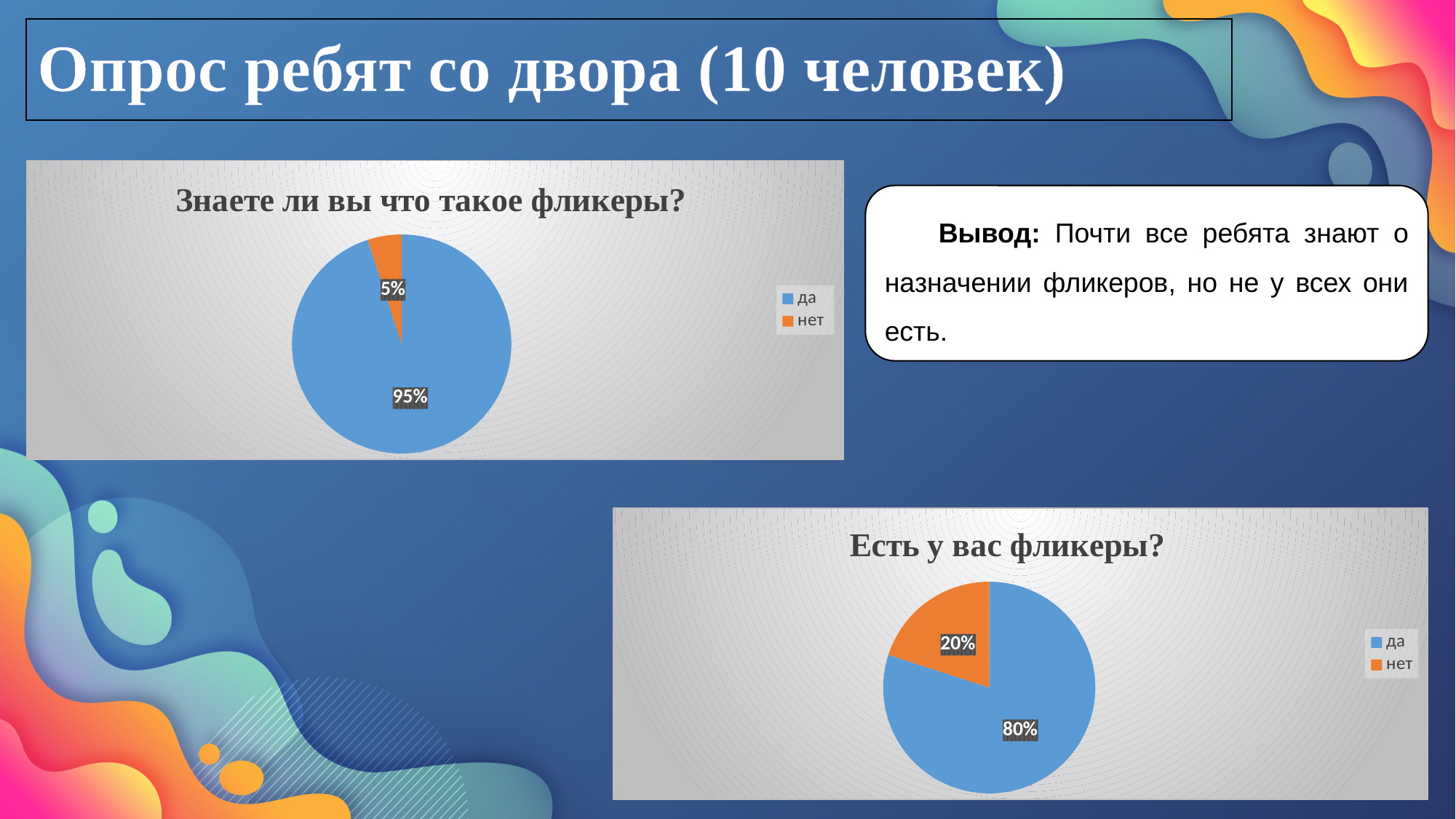

# Опрос ребят со двора (10 человек)

### Chart: Знаете ли вы что такое фликеры?

| Category | Знаете ли вы что такое фликеры?  |
|---|---|
| да  | 0.95 |
| нет  | 0.05 |
Вывод: Почти все ребята знают о назначении фликеров, но не у всех они есть.

### Chart: Есть у вас фликеры?

| Category | Носите ли вы фликеры? |
|---|---|
| да | 0.8 |
| нет | 0.2 |